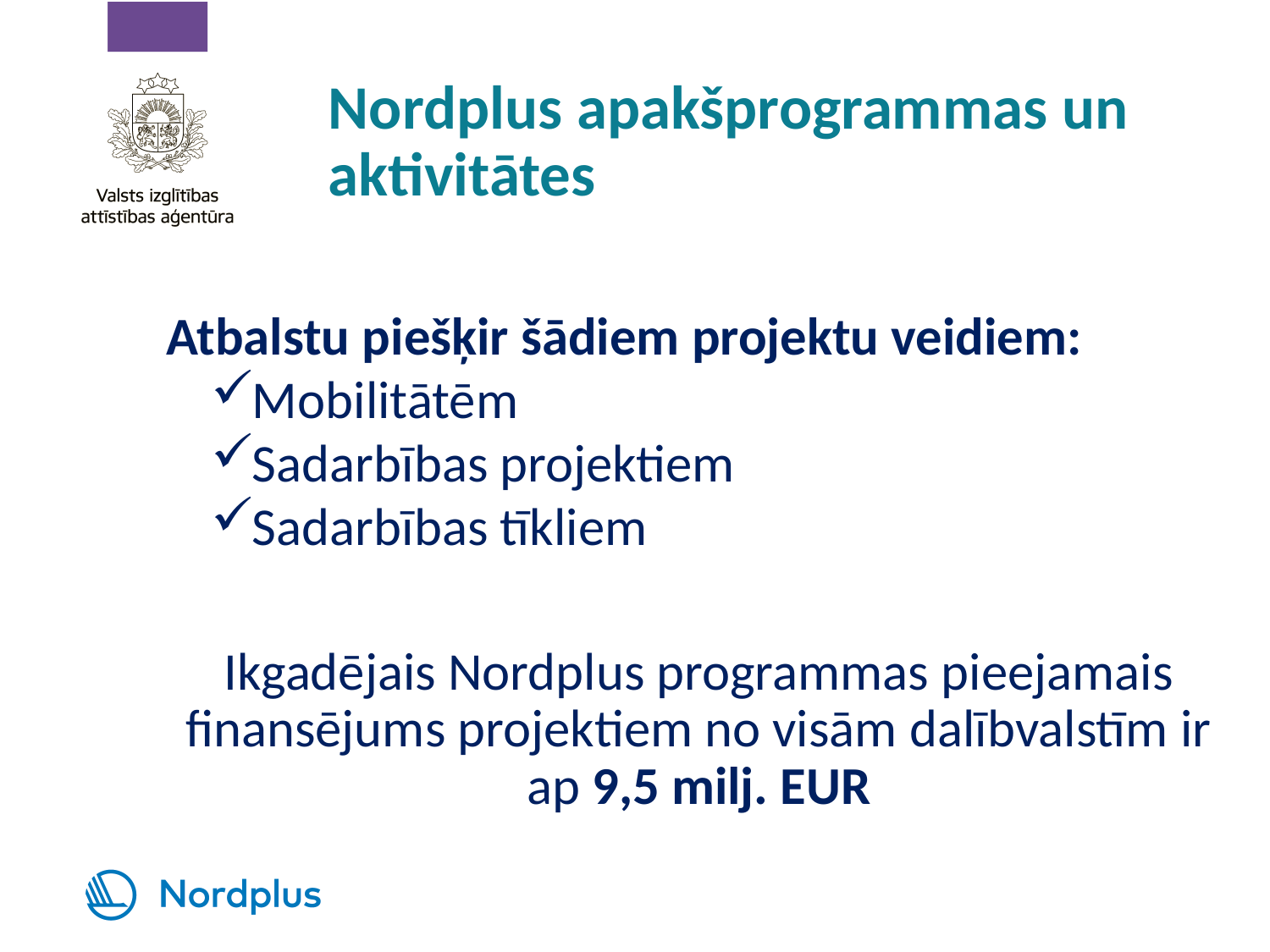

# Nordplus apakšprogrammas un aktivitātes

Atbalstu piešķir šādiem projektu veidiem:
Mobilitātēm
Sadarbības projektiem
Sadarbības tīkliem

Ikgadējais Nordplus programmas pieejamais finansējums projektiem no visām dalībvalstīm ir ap 9,5 milj. EUR